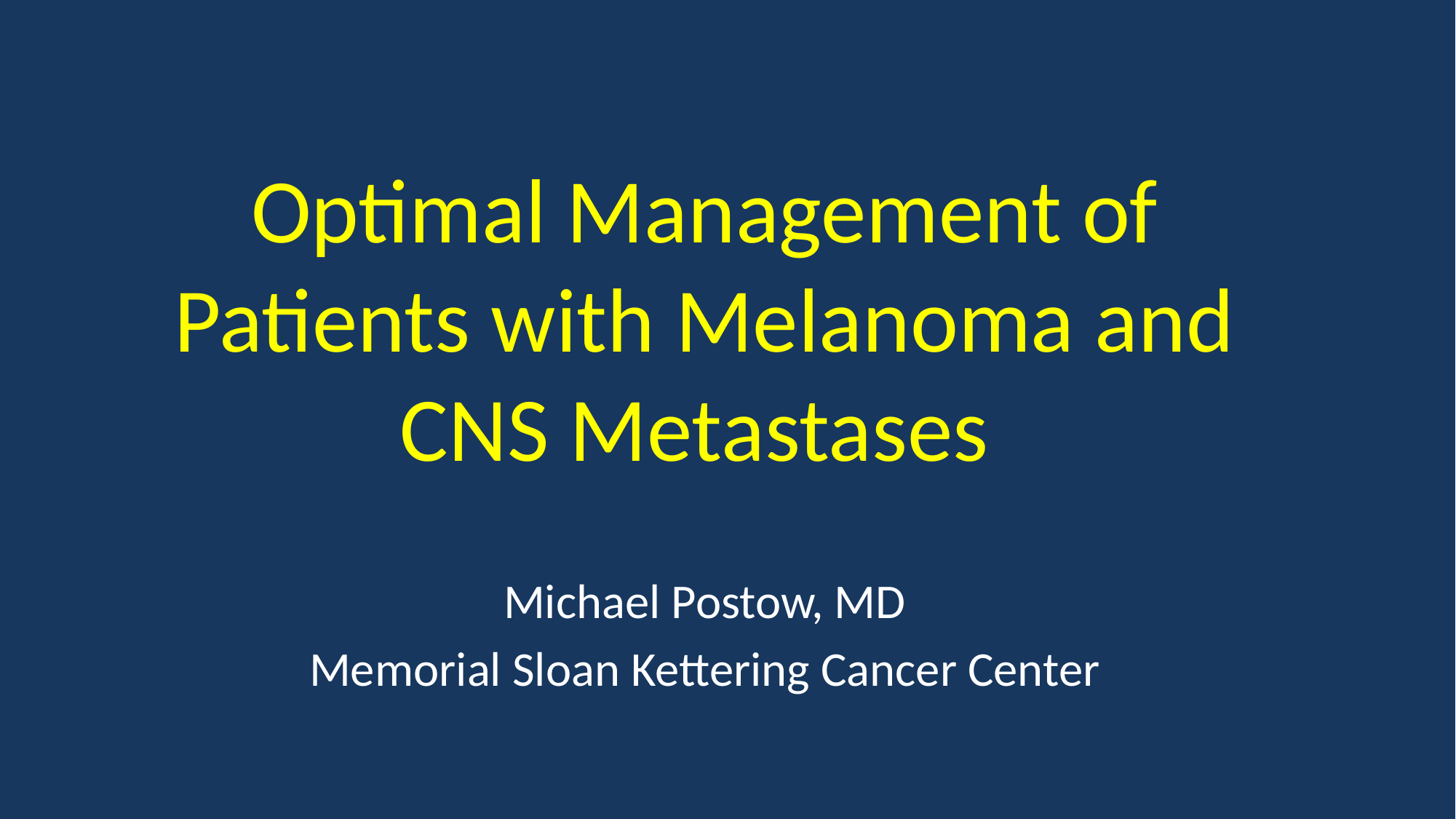

# Optimal Management of Patients with Melanoma and CNS Metastases
Michael Postow, MD
Memorial Sloan Kettering Cancer Center